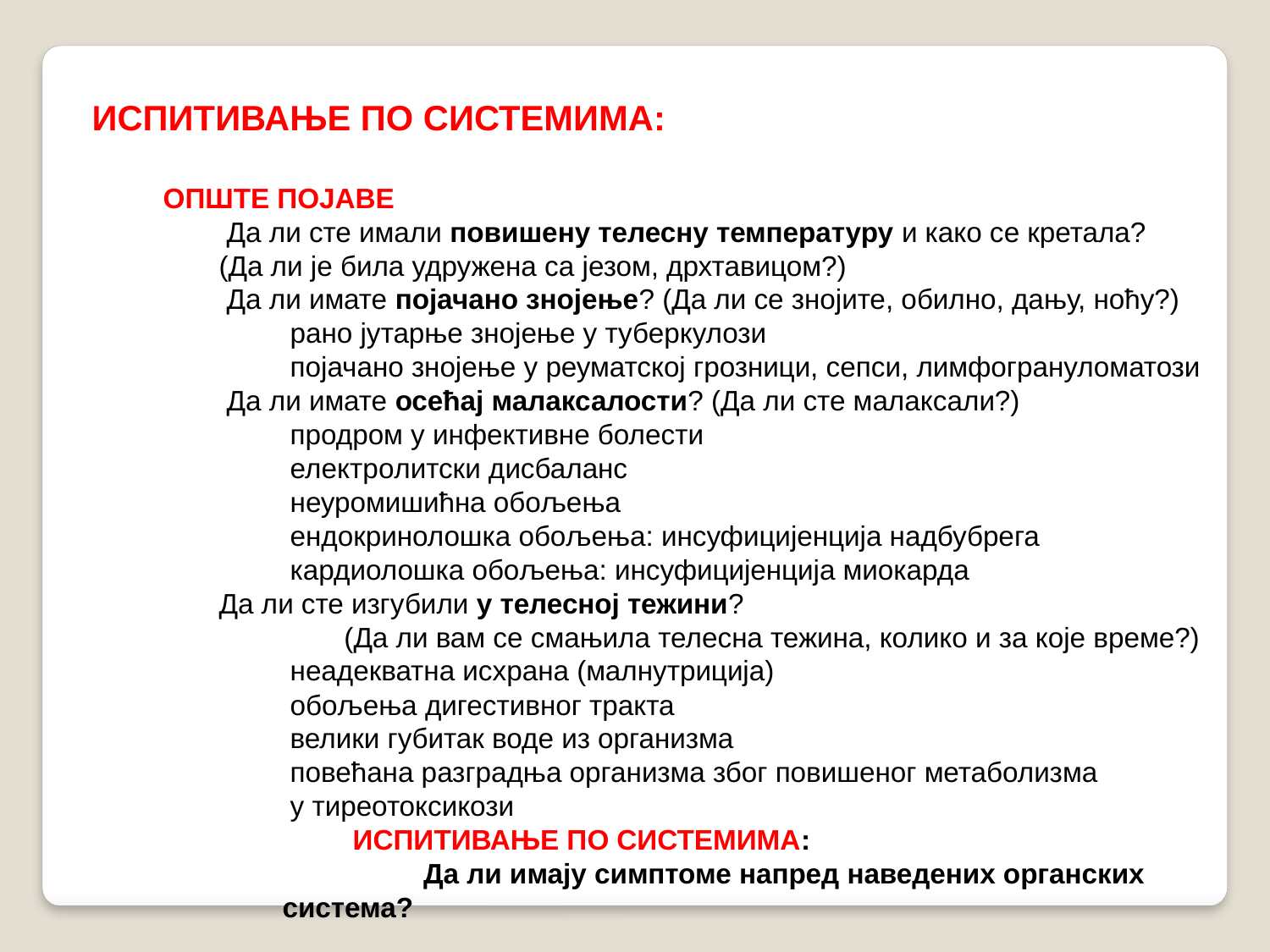

ИСПИТИВАЊЕ ПО СИСТЕМИМА:

 ОПШТЕ ПОЈАВЕ
 Да ли сте имали повишену телесну температуру и како се кретала?
(Да ли је била удружена са језом, дрхтавицом?)
 Да ли имате појачано знојење? (Да ли се знојите, обилно, дању, ноћу?)
 рано јутарње знојење у туберкулози
 појачано знојење у реуматској грозници, сепси, лимфогрануломатози
 Да ли имате осећај малаксалости? (Да ли сте малаксали?)
 продром у инфективне болести
 електролитски дисбаланс
 неуромишићна обољења
 ендокринолошка обољења: инсуфицијенција надбубрега
 кардиолошка обољења: инсуфицијенција миокарда
Да ли сте изгубили у телесној тежини?
                (Да ли вам се смањила телесна тежина, колико и за које време?)
 неадекватна исхрана (малнутриција)
 обољења дигестивног тракта
 велики губитак воде из организма
 повећана разградња организма због повишеног метаболизма
 у тиреотоксикози
         ИСПИТИВАЊЕ ПО СИСТЕМИМА:
                  Да ли имају симптоме напред наведених органских система?